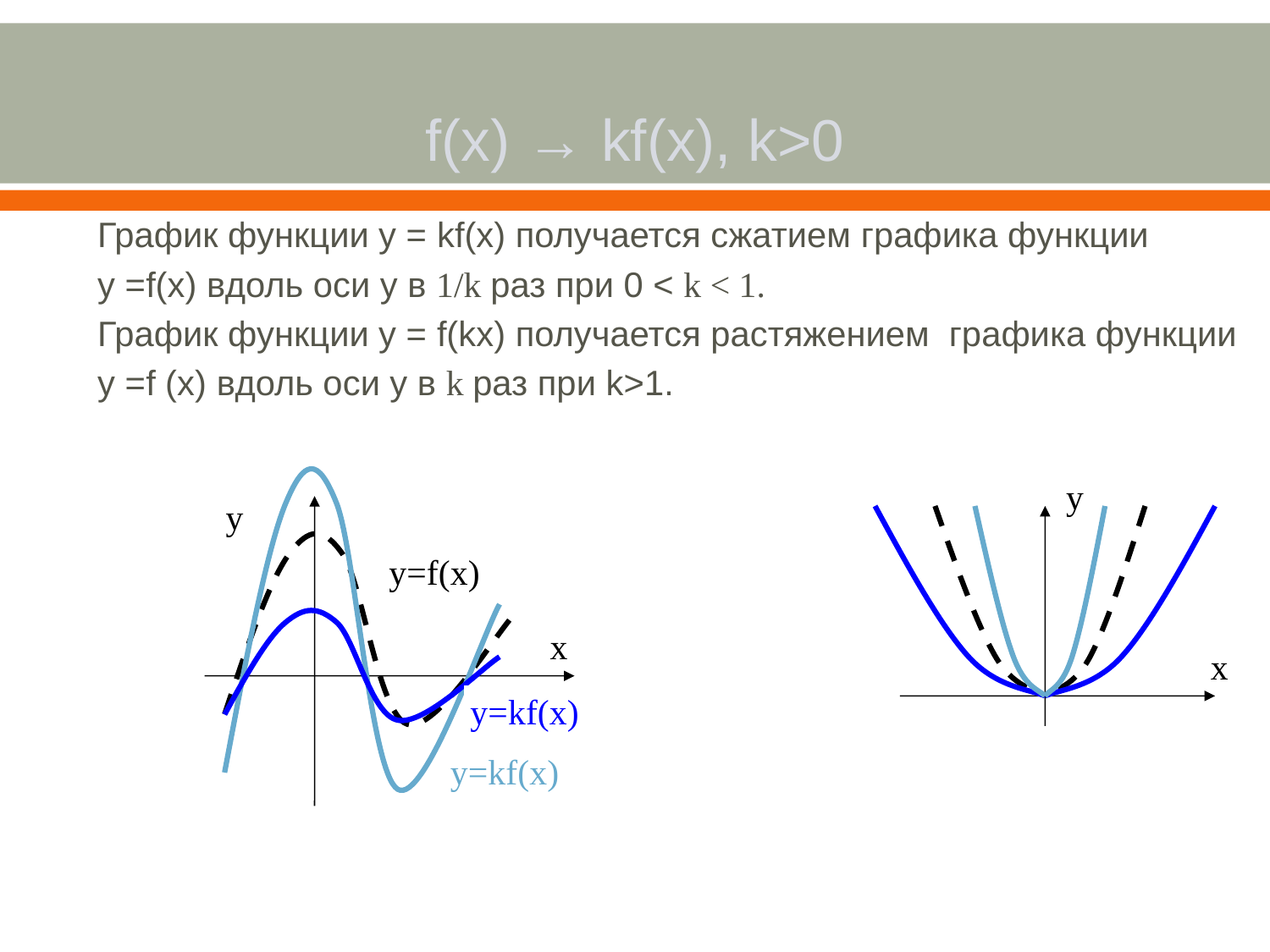

# f(x) → kf(x), k>0
График функции у = kf(x) получается сжатием графика функции
у =f(x) вдоль оси y в 1/k раз при 0 < k < 1.
График функции у = f(kx) получается растяжением  графика функции
у =f (x) вдоль оси y в k раз при k>1.

у
у

у=f(x)

 х
 х

у=kf(x)

у=kf(x)